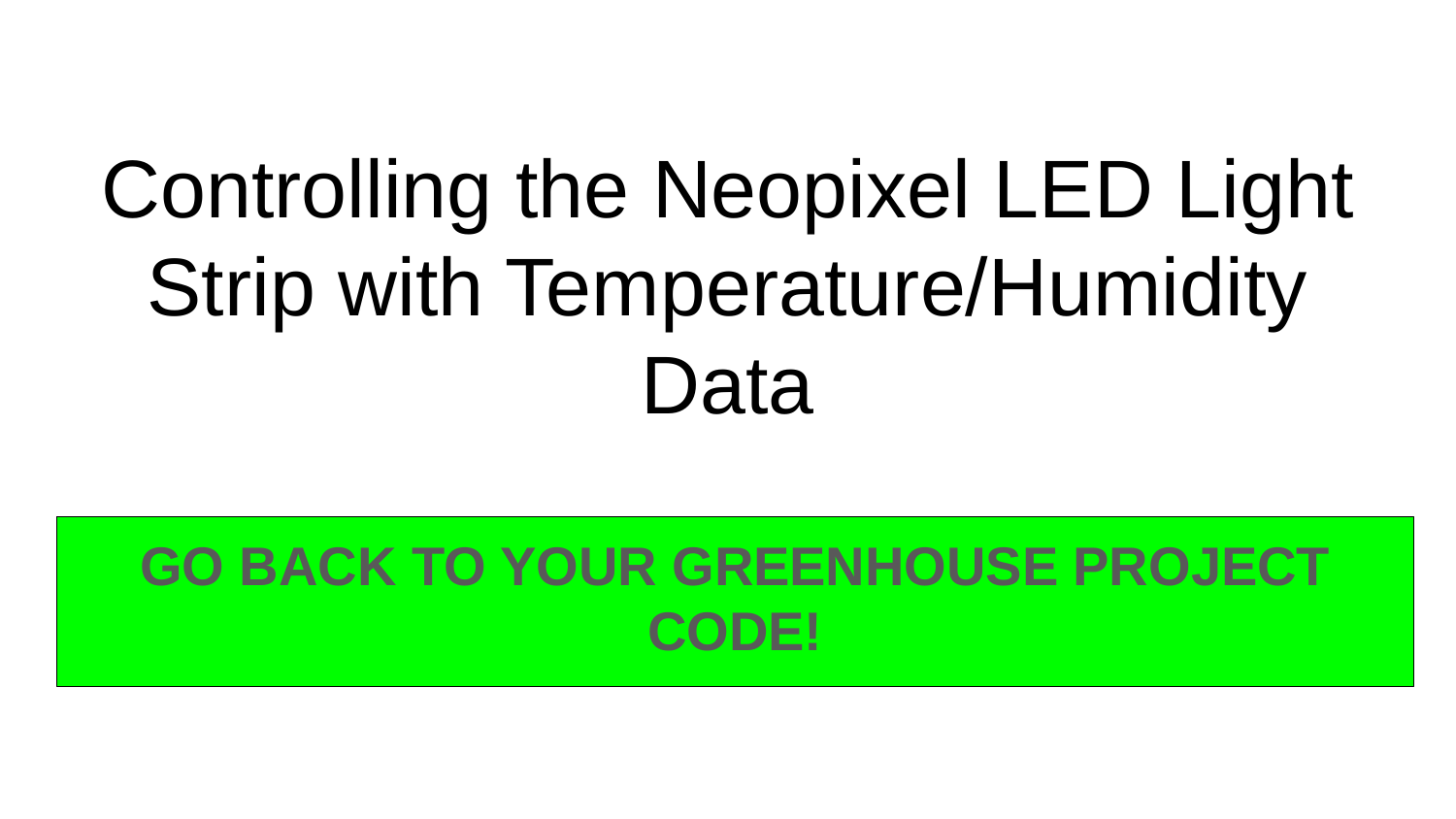

# Controlling the Neopixel LED Light Strip with Temperature/Humidity Data
GO BACK TO YOUR GREENHOUSE PROJECT CODE!